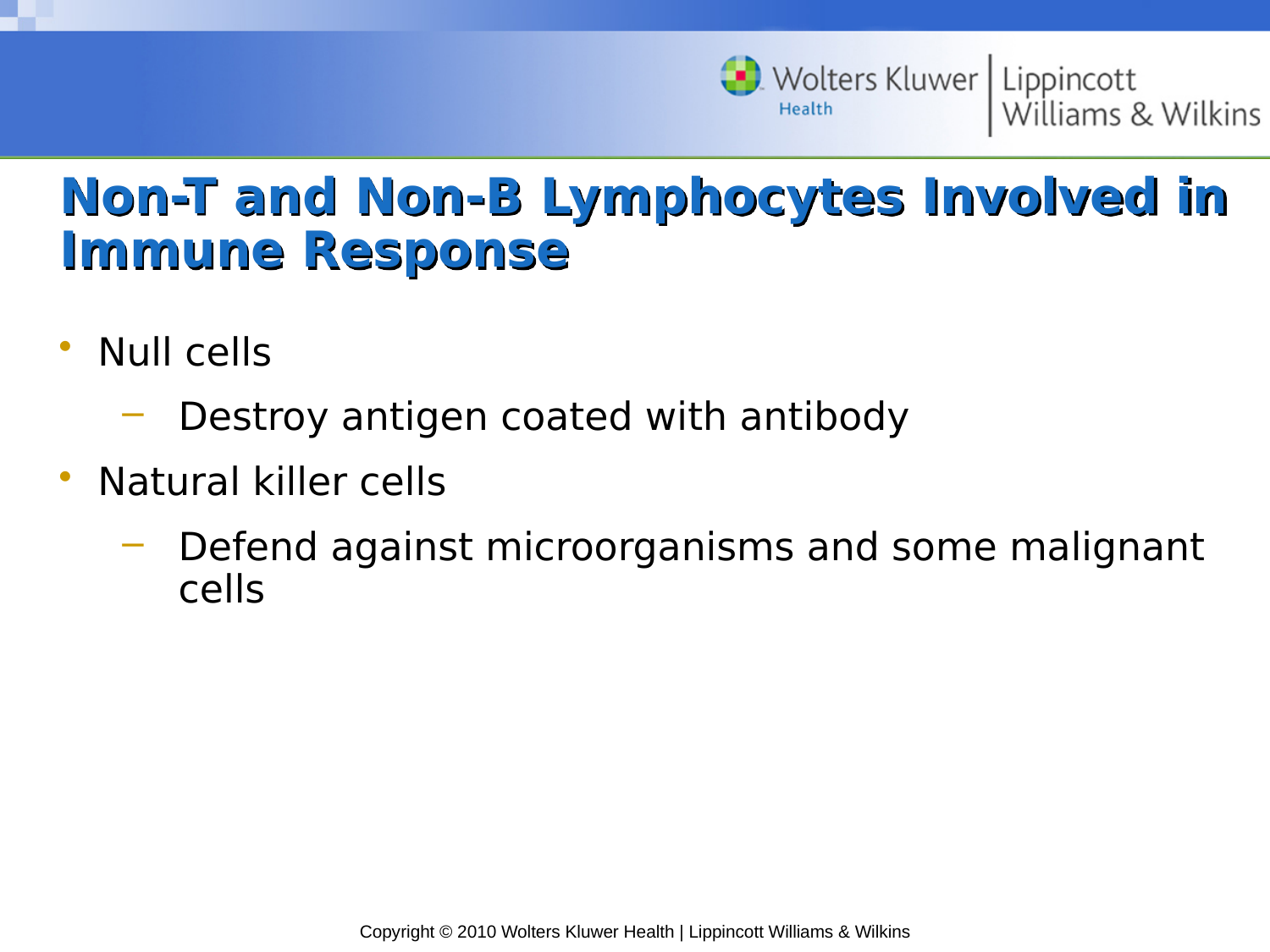

# Non-T and Non-B Lymphocytes Involved in Immune Response
Null cells
Destroy antigen coated with antibody
Natural killer cells
Defend against microorganisms and some malignant cells